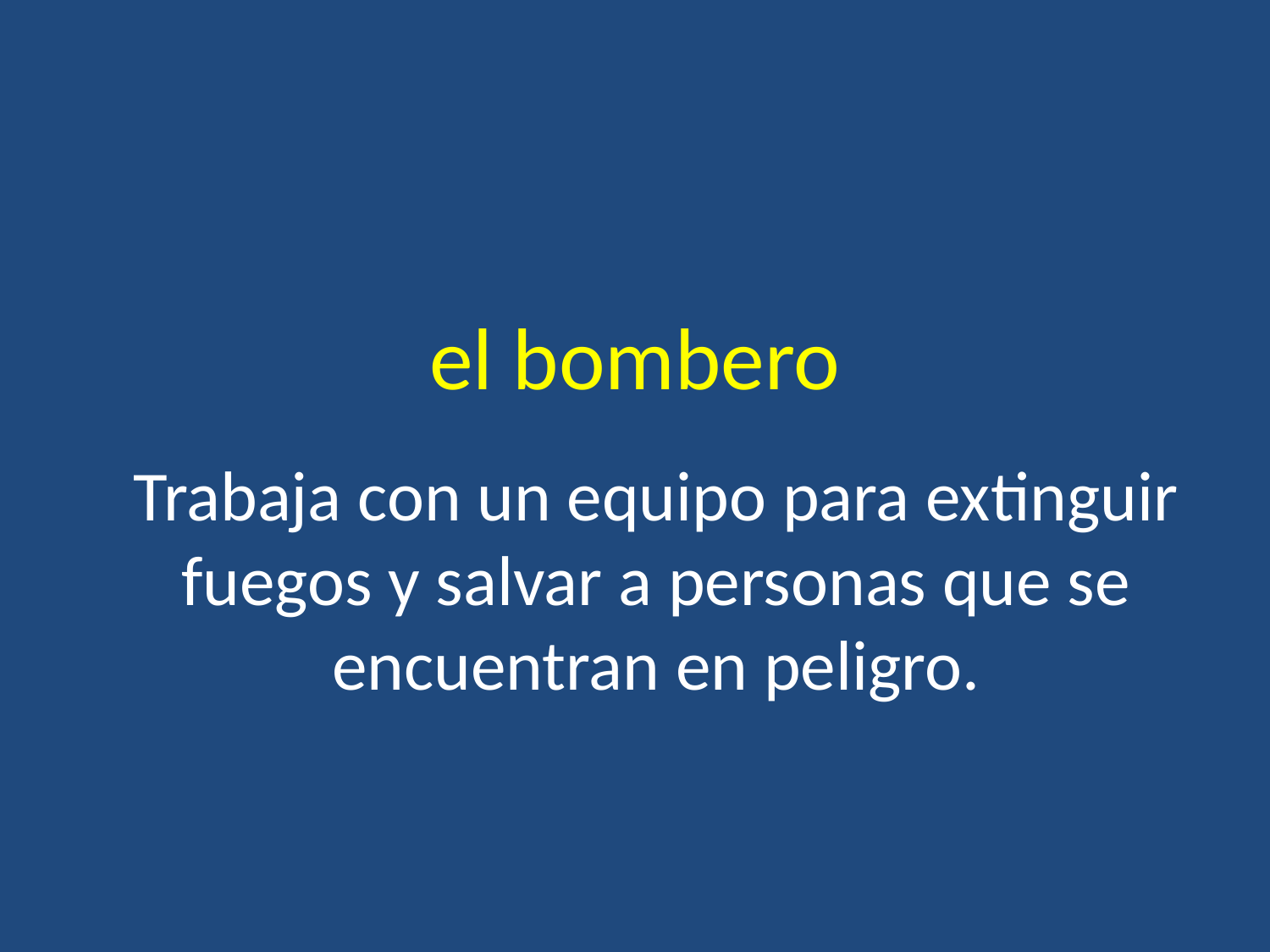

# el bombero
Trabaja con un equipo para extinguir fuegos y salvar a personas que se encuentran en peligro.